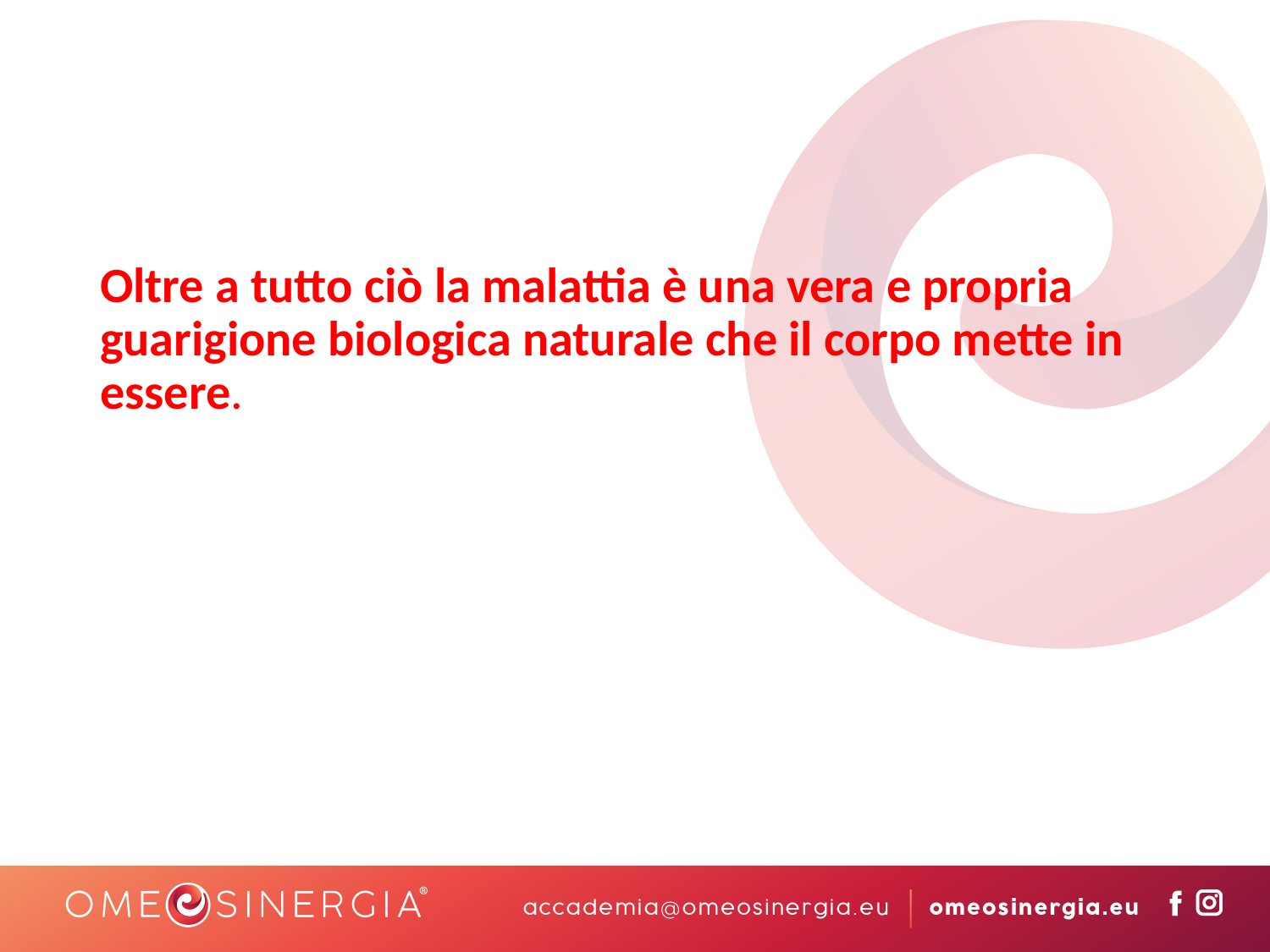

Oltre a tutto ciò la malattia è una vera e propria guarigione biologica naturale che il corpo mette in essere.